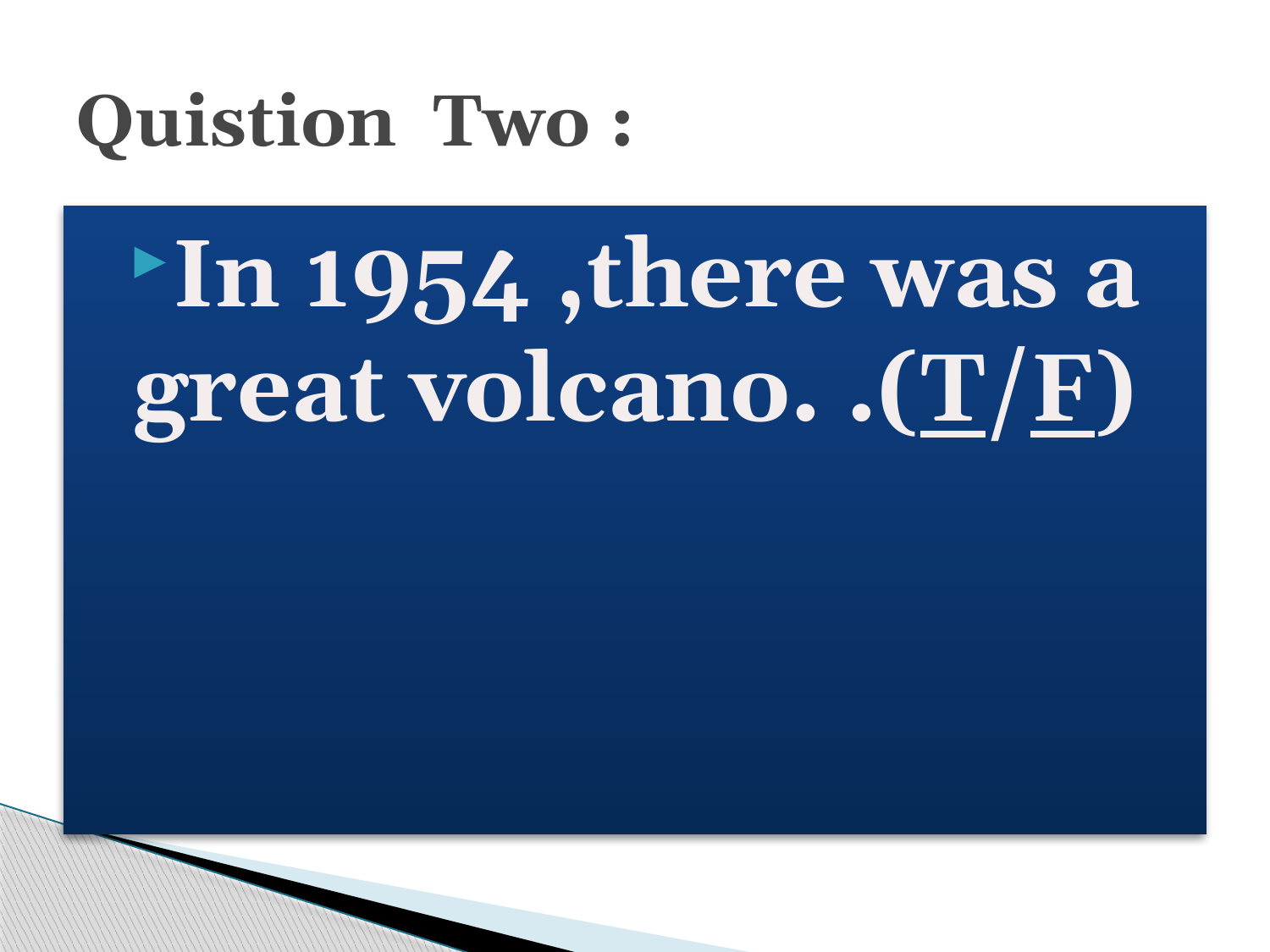

# Quistion  Two :
In 1954 ,there was a great volcano. .(T/F)